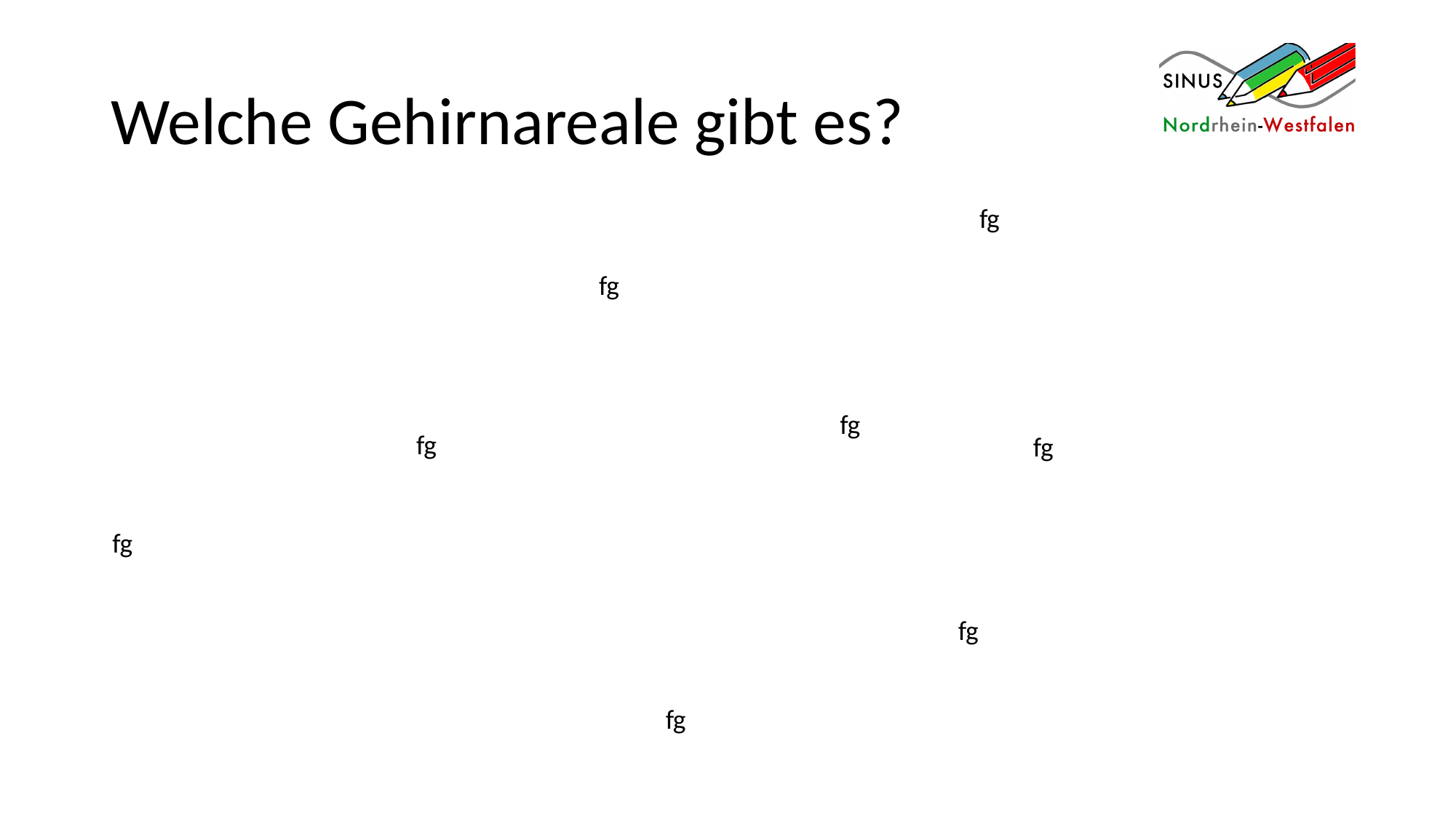

# Welche Gehirnareale gibt es?
fg
fg
fg
fg
fg
fg
fg
fg